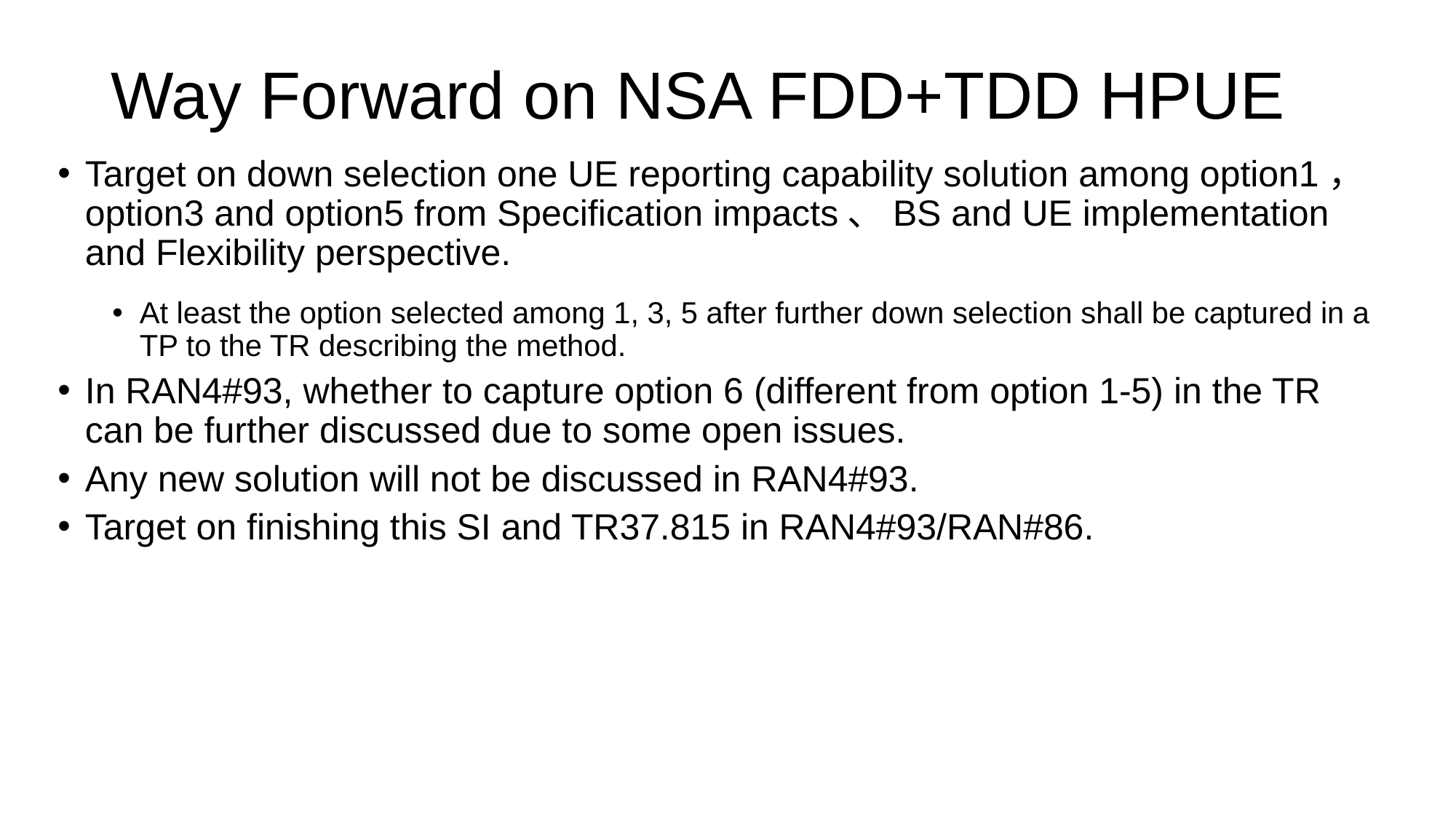

# Way Forward on NSA FDD+TDD HPUE
Target on down selection one UE reporting capability solution among option1， option3 and option5 from Specification impacts、BS and UE implementation and Flexibility perspective.
At least the option selected among 1, 3, 5 after further down selection shall be captured in a TP to the TR describing the method.
In RAN4#93, whether to capture option 6 (different from option 1-5) in the TR can be further discussed due to some open issues.
Any new solution will not be discussed in RAN4#93.
Target on finishing this SI and TR37.815 in RAN4#93/RAN#86.